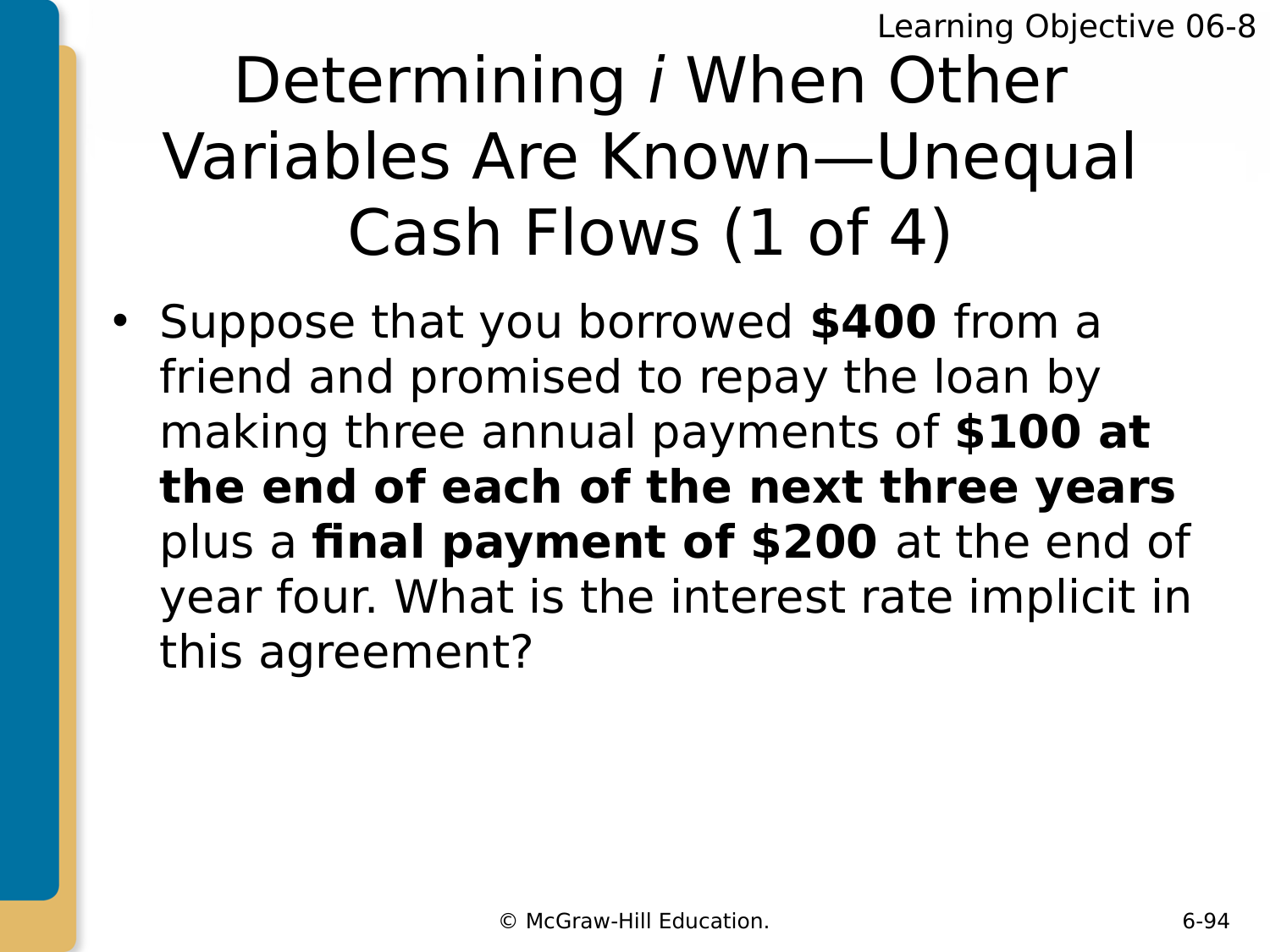

Learning Objective 06-8
# Determining i When Other Variables Are Known—Unequal Cash Flows (1 of 4)
Suppose that you borrowed $400 from a friend and promised to repay the loan by making three annual payments of $100 at the end of each of the next three years plus a final payment of $200 at the end of year four. What is the interest rate implicit in this agreement?